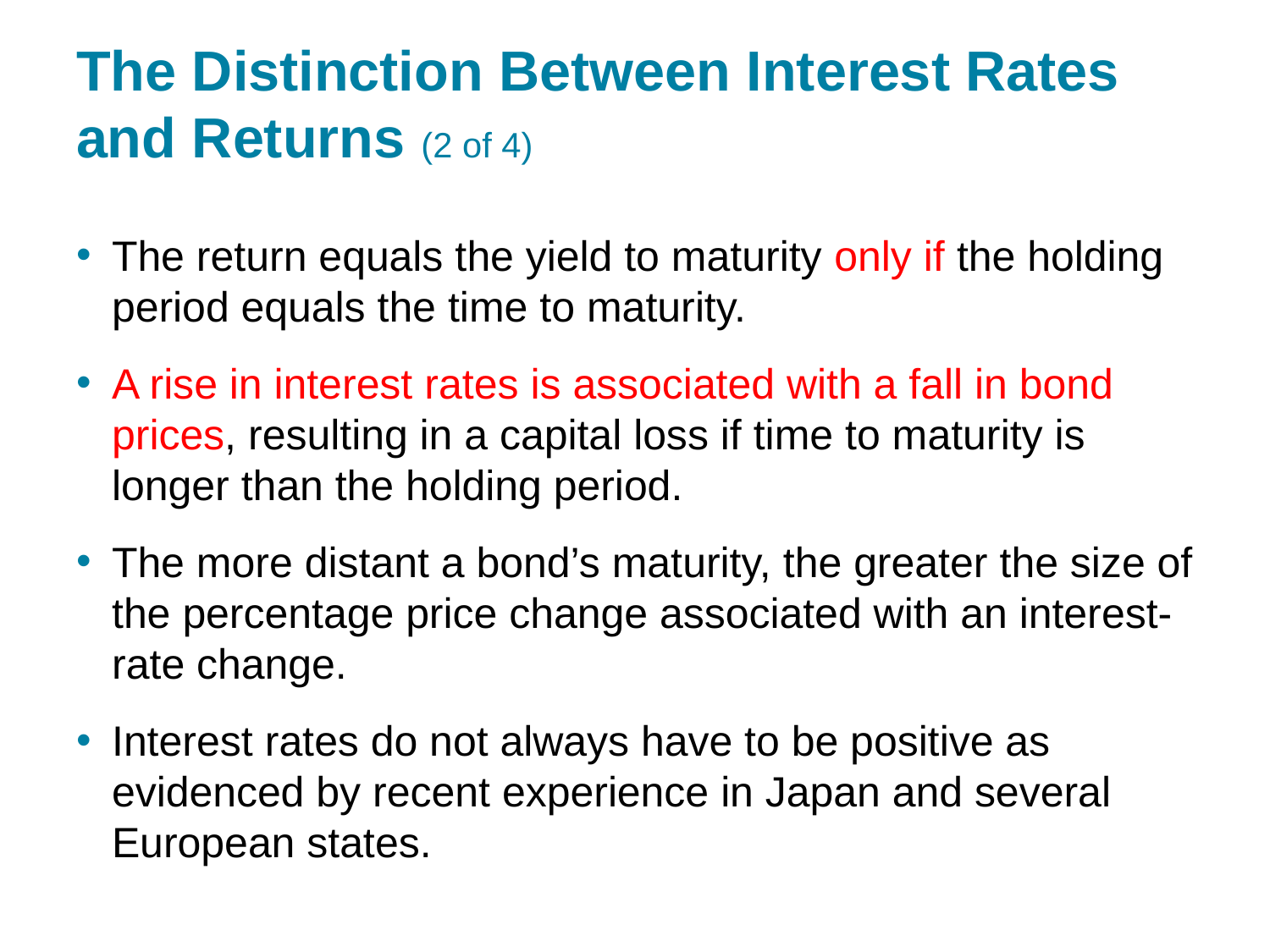

# The Distinction Between Interest Rates and Returns (2 of 4)
The return equals the yield to maturity only if the holding period equals the time to maturity.
A rise in interest rates is associated with a fall in bond prices, resulting in a capital loss if time to maturity is longer than the holding period.
The more distant a bond’s maturity, the greater the size of the percentage price change associated with an interest-rate change.
Interest rates do not always have to be positive as evidenced by recent experience in Japan and several European states.